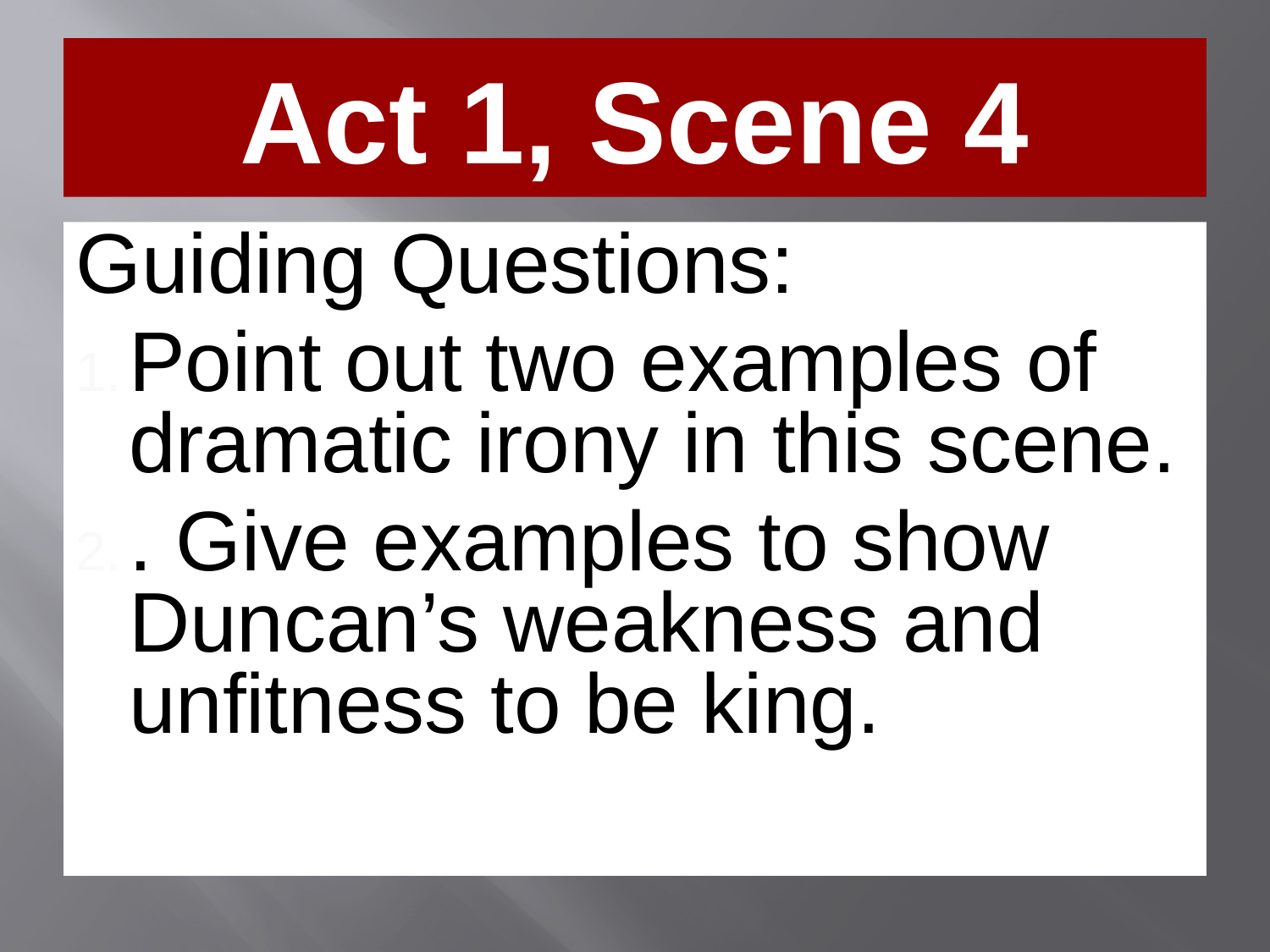

# Act 1, Scene 4
Guiding Questions:
Point out two examples of dramatic irony in this scene.
. Give examples to show Duncan’s weakness and unfitness to be king.